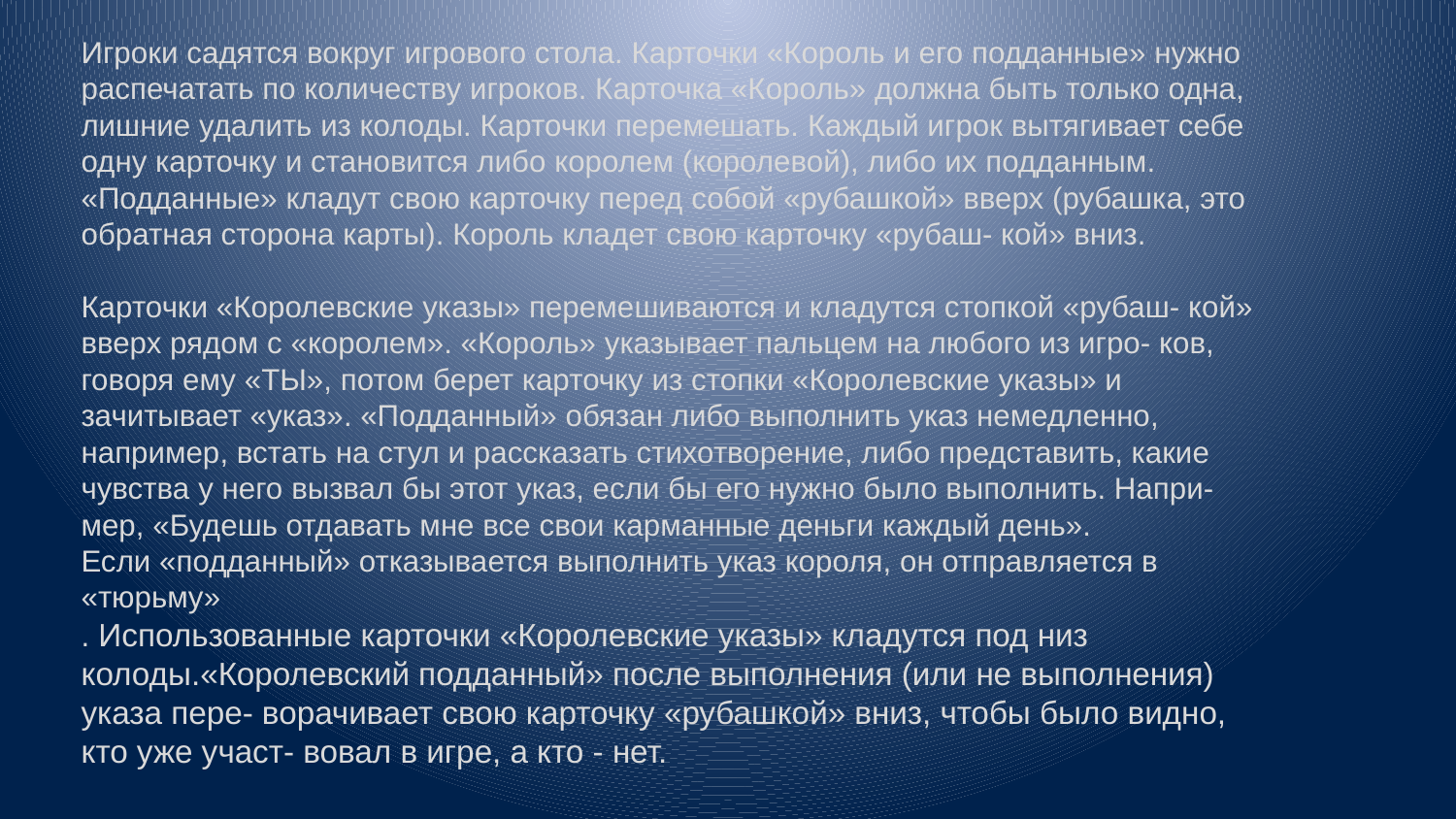

Игроки садятся вокруг игрового стола. Карточки «Король и его подданные» нужно распечатать по количеству игроков. Карточка «Король» должна быть только одна, лишние удалить из колоды. Карточки перемешать. Каждый игрок вытягивает себе одну карточку и становится либо королем (королевой), либо их подданным. «Подданные» кладут свою карточку перед собой «рубашкой» вверх (рубашка, это обратная сторона карты). Король кладет свою карточку «рубаш- кой» вниз.

Карточки «Королевские указы» перемешиваются и кладутся стопкой «рубаш- кой» вверх рядом с «королем». «Король» указывает пальцем на любого из игро- ков, говоря ему «ТЫ», потом берет карточку из стопки «Королевские указы» и зачитывает «указ». «Подданный» обязан либо выполнить указ немедленно, например, встать на стул и рассказать стихотворение, либо представить, какие чувства у него вызвал бы этот указ, если бы его нужно было выполнить. Напри- мер, «Будешь отдавать мне все свои карманные деньги каждый день».
Если «подданный» отказывается выполнить указ короля, он отправляется в
«тюрьму»
. Использованные карточки «Королевские указы» кладутся под низ колоды.«Королевский подданный» после выполнения (или не выполнения) указа пере- ворачивает свою карточку «рубашкой» вниз, чтобы было видно, кто уже участ- вовал в игре, а кто - нет.